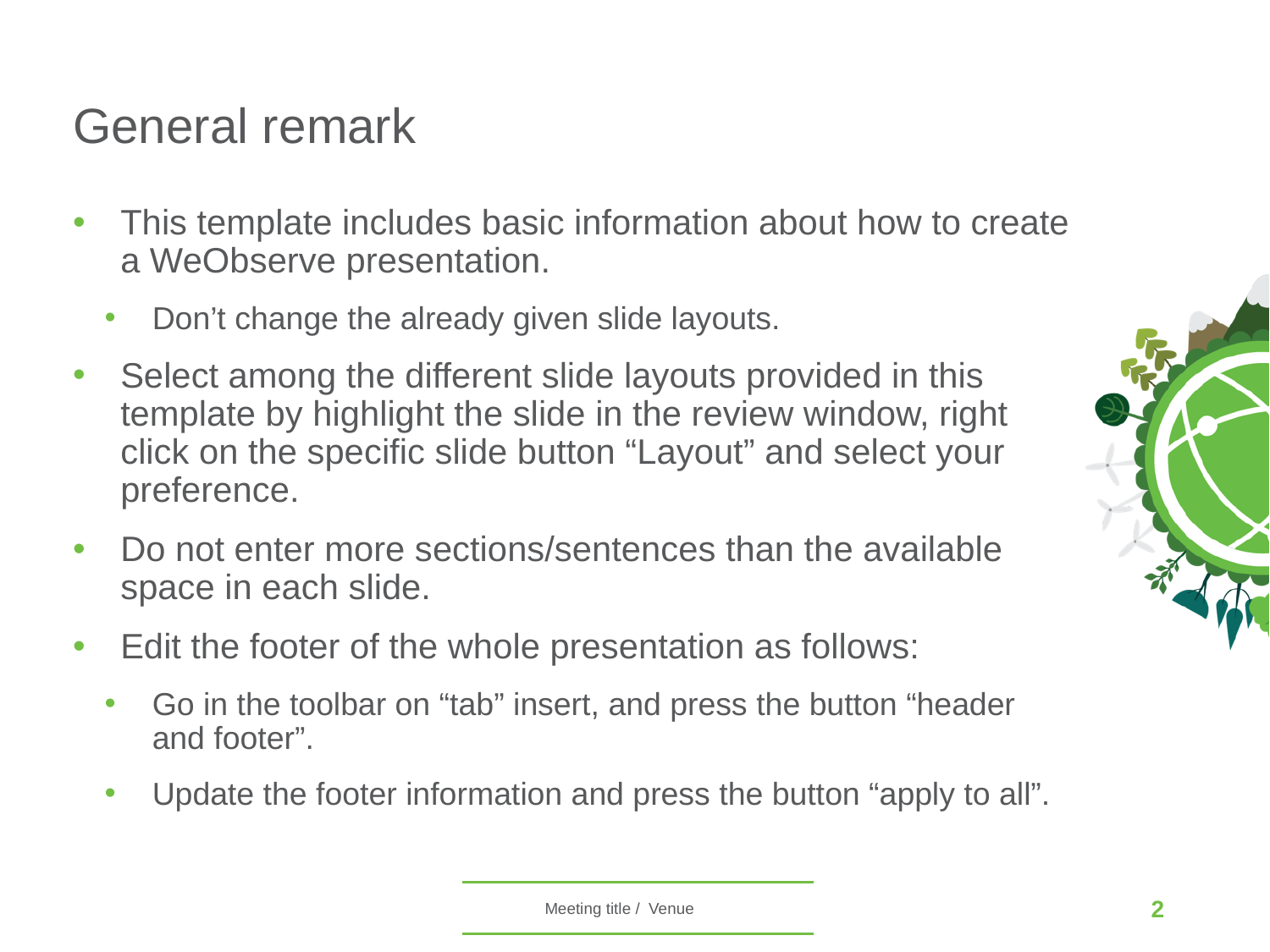

# General remark
This template includes basic information about how to create a WeObserve presentation.
Don’t change the already given slide layouts.
Select among the different slide layouts provided in this template by highlight the slide in the review window, right click on the specific slide button “Layout” and select your preference.
Do not enter more sections/sentences than the available space in each slide.
Edit the footer of the whole presentation as follows:
Go in the toolbar on “tab” insert, and press the button “header and footer”.
Update the footer information and press the button “apply to all”.

2
Meeting title /  Venue